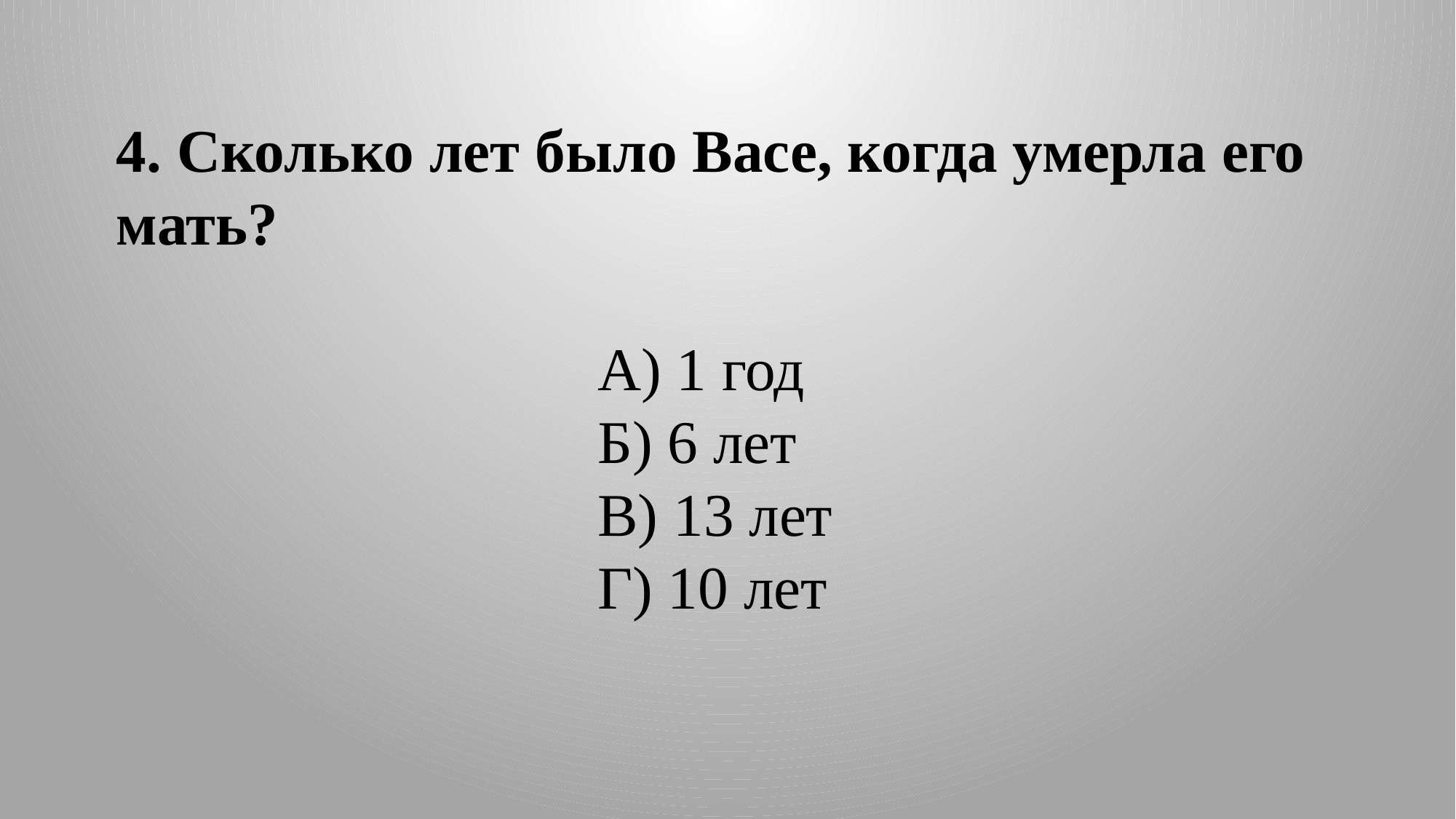

4. Сколько лет было Васе, когда умерла его мать?

А) 1 год
Б) 6 лет
В) 13 лет
Г) 10 лет